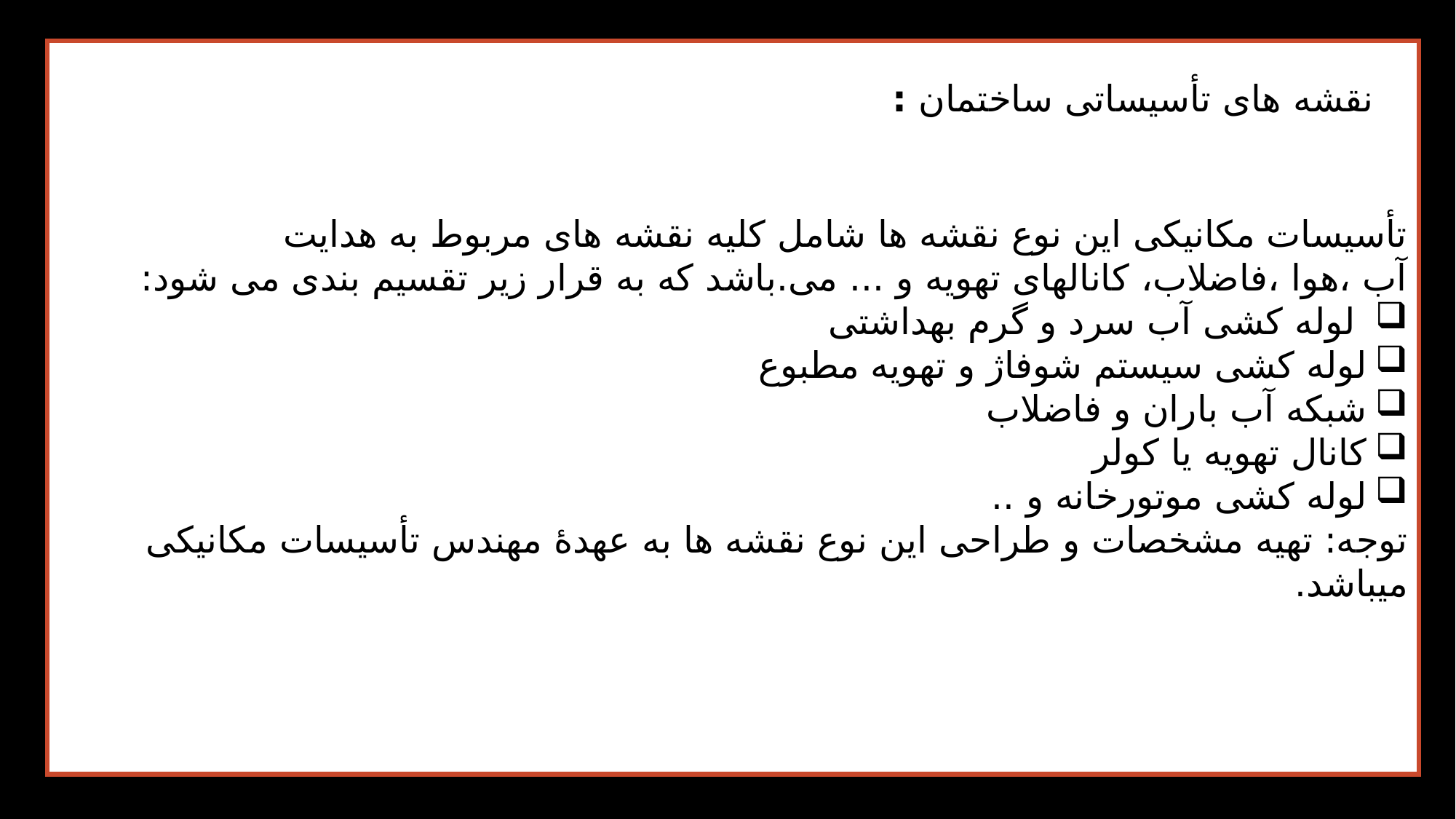

تأسیسات مکانیکی این نوع نقشه ها شامل کلیه نقشه های مربوط به هدایت آب ،هوا ،فاضلاب، کانالهای تهویه و ... می.باشد که به قرار زیر تقسیم بندی می شود:
 لوله کشی آب سرد و گرم بهداشتی
لوله کشی سیستم شوفاژ و تهویه مطبوع
شبكه آب باران و فاضلاب
کانال تهویه یا کولر
لوله کشی موتورخانه و ..
توجه: تهیه مشخصات و طراحی این نوع نقشه ها به عهدۀ مهندس تأسیسات مکانیکی میباشد.
نقشه های تأسیساتی ساختمان :